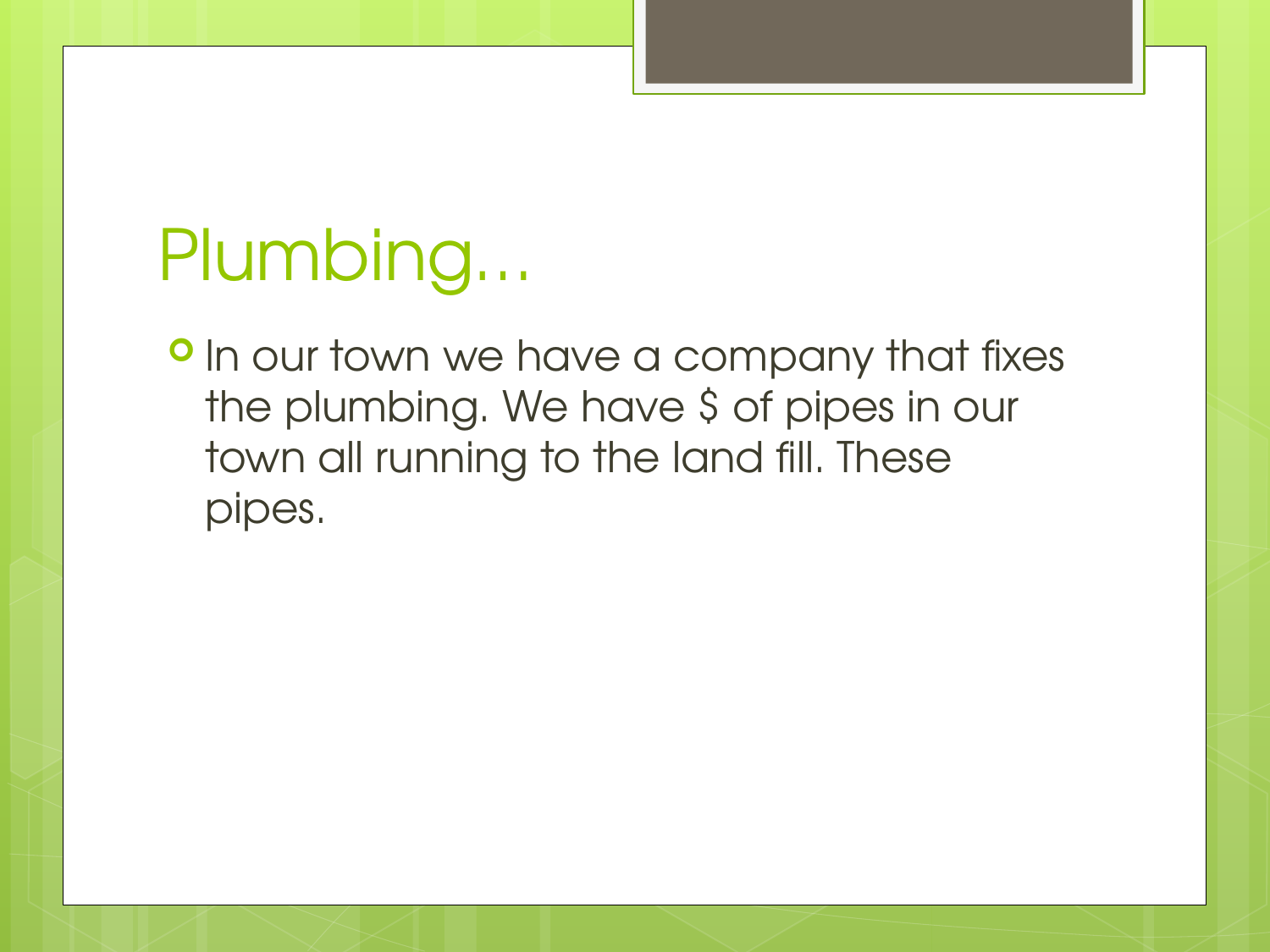

# Plumbing…
In our town we have a company that fixes the plumbing. We have $ of pipes in our town all running to the land fill. These pipes.